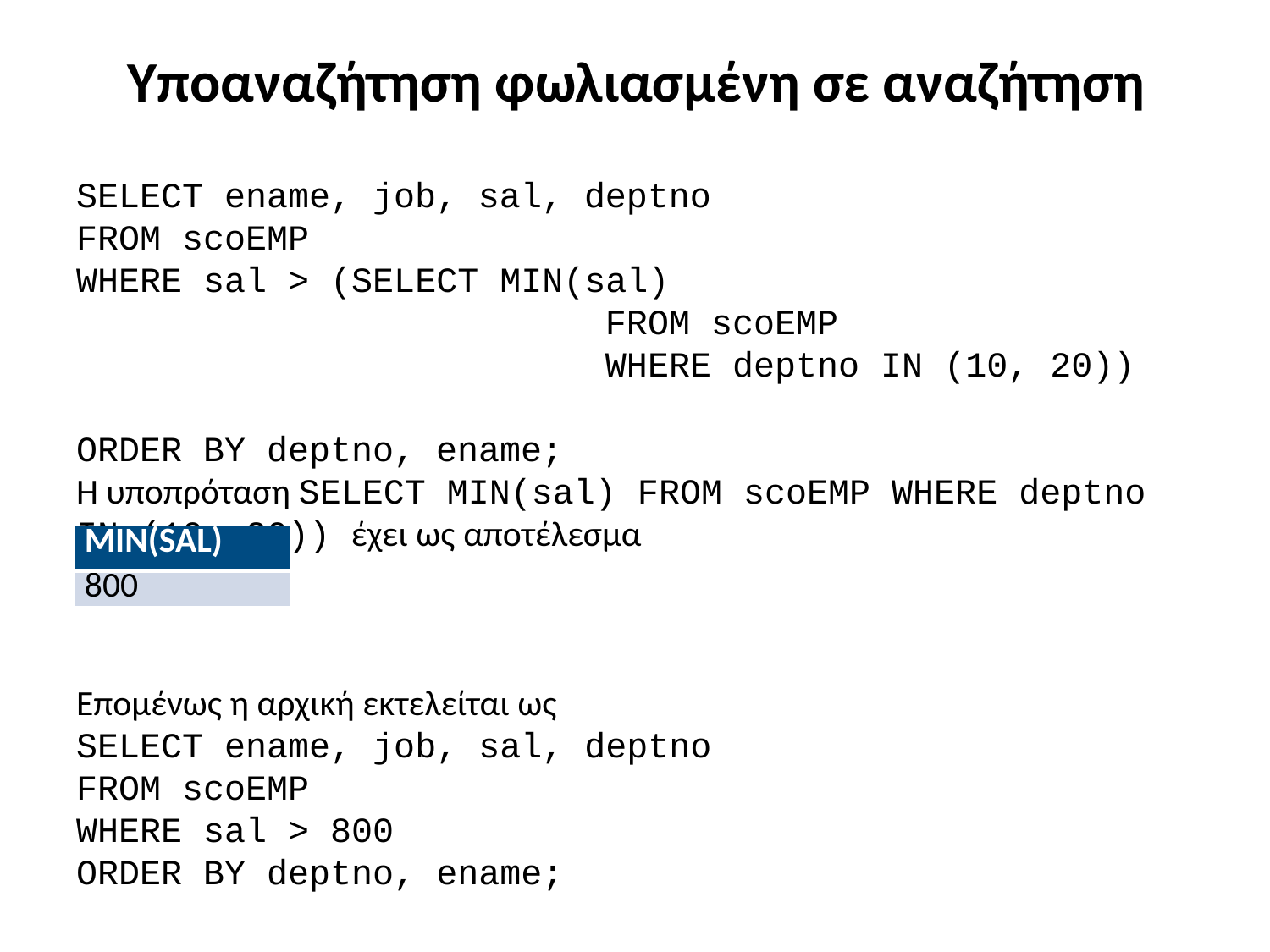

# Υποαναζήτηση φωλιασμένη σε αναζήτηση
SELECT ename, job, sal, deptno
FROM scoEMP
WHERE sal > (SELECT MIN(sal)
                         FROM scoEMP
                         WHERE deptno IN (10, 20))
ORDER BY deptno, ename;
Η υποπρόταση SELECT MIN(sal) FROM scoEMP WHERE deptno IN (10, 20)) έχει ως αποτέλεσμα

Επομένως η αρχική εκτελείται ως
SELECT ename, job, sal, deptno
FROM scoEMP
WHERE sal > 800
ORDER BY deptno, ename;

| ΜΙΝ(SAL) |
| --- |
| 800 |